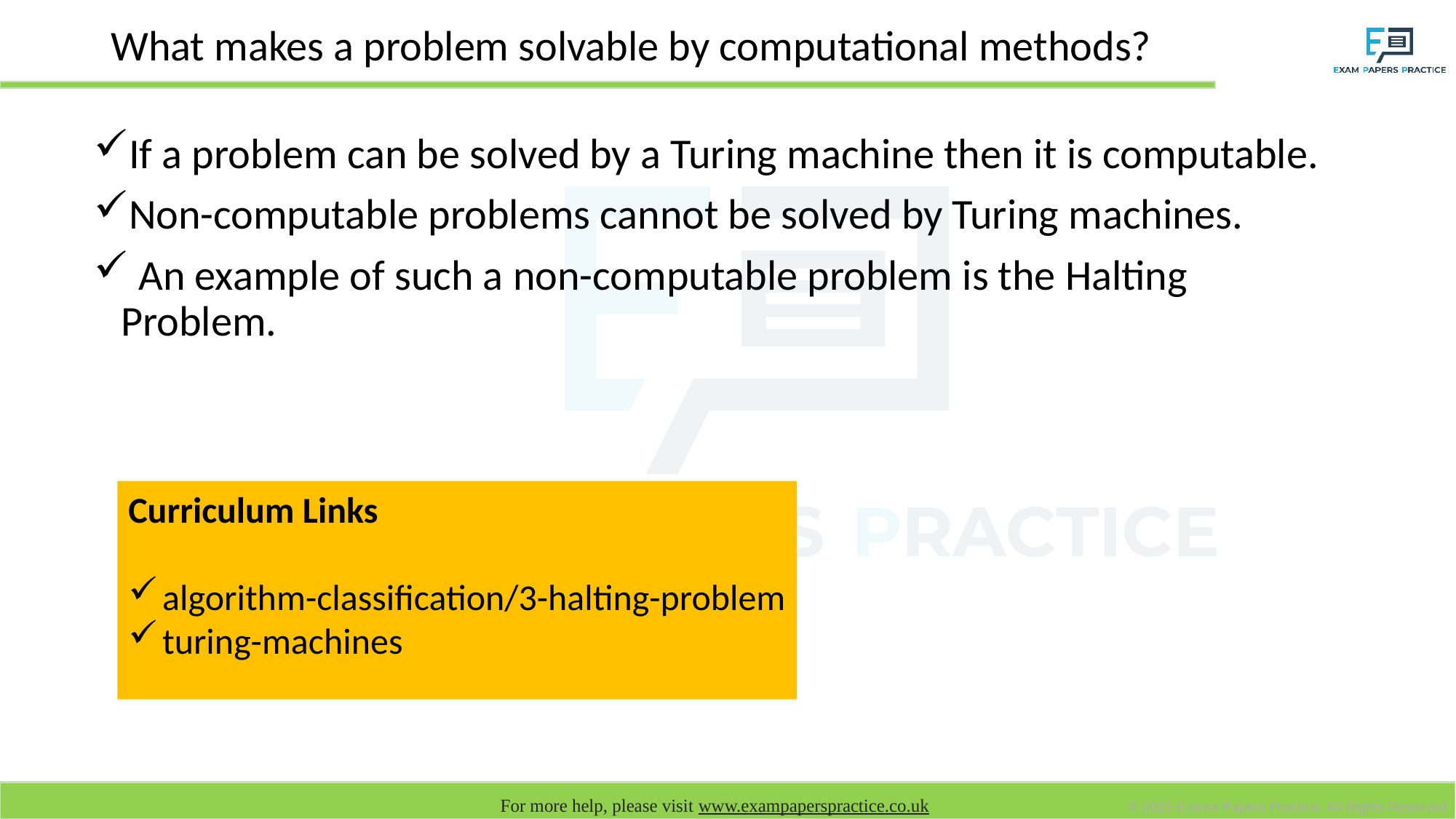

# What makes a problem solvable by computational methods?
If a problem can be solved by a Turing machine then it is computable.
Non-computable problems cannot be solved by Turing machines.
 An example of such a non-computable problem is the Halting Problem.

Curriculum Links

algorithm-classification/3-halting-problem
turing-machines